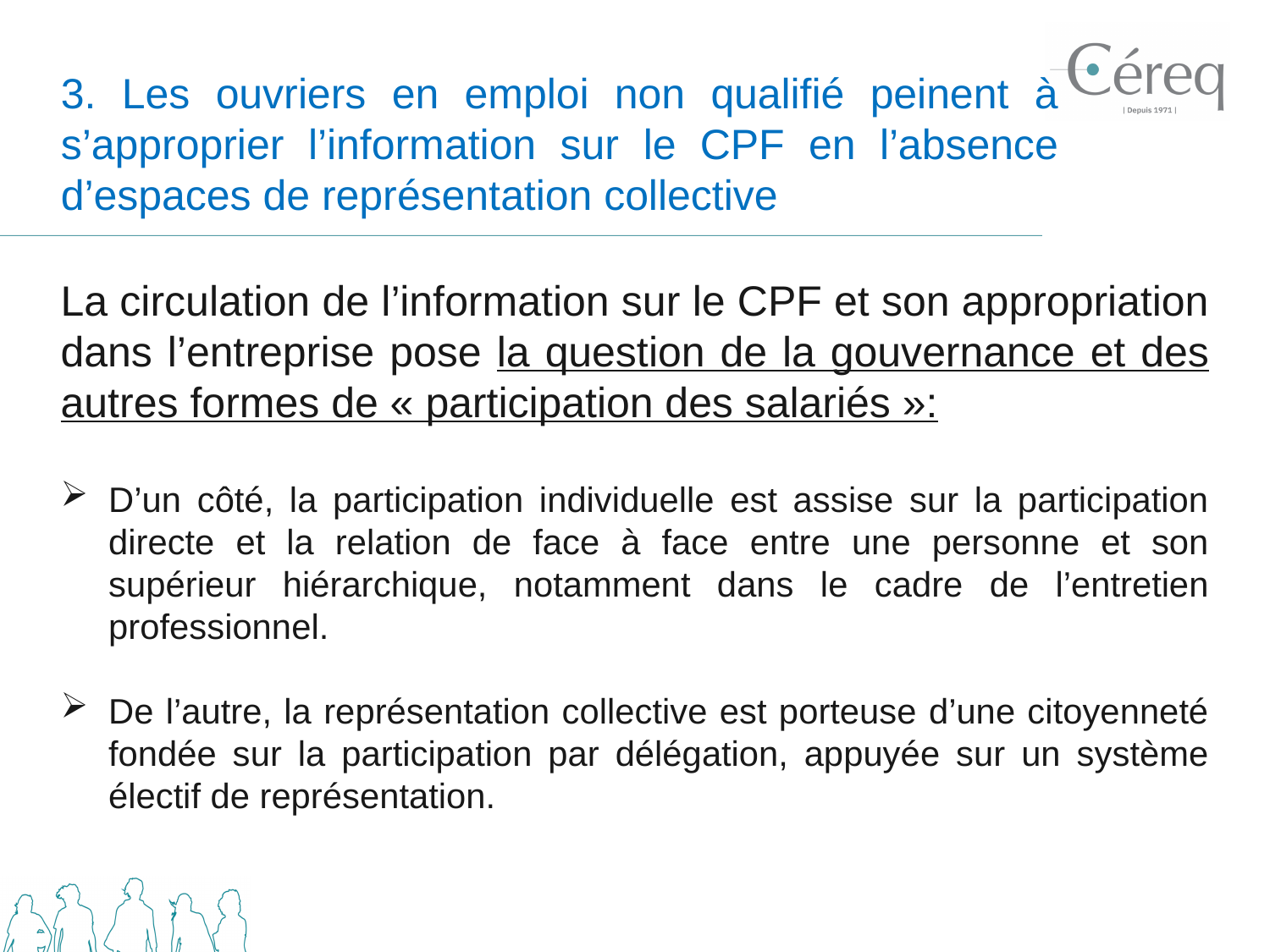

# 3. Les ouvriers en emploi non qualifié peinent à s’approprier l’information sur le CPF en l’absence d’espaces de représentation collective
La circulation de l’information sur le CPF et son appropriation dans l’entreprise pose la question de la gouvernance et des autres formes de « participation des salariés »:

D’un côté, la participation individuelle est assise sur la participation directe et la relation de face à face entre une personne et son supérieur hiérarchique, notamment dans le cadre de l’entretien professionnel.

De l’autre, la représentation collective est porteuse d’une citoyenneté fondée sur la participation par délégation, appuyée sur un système électif de représentation.